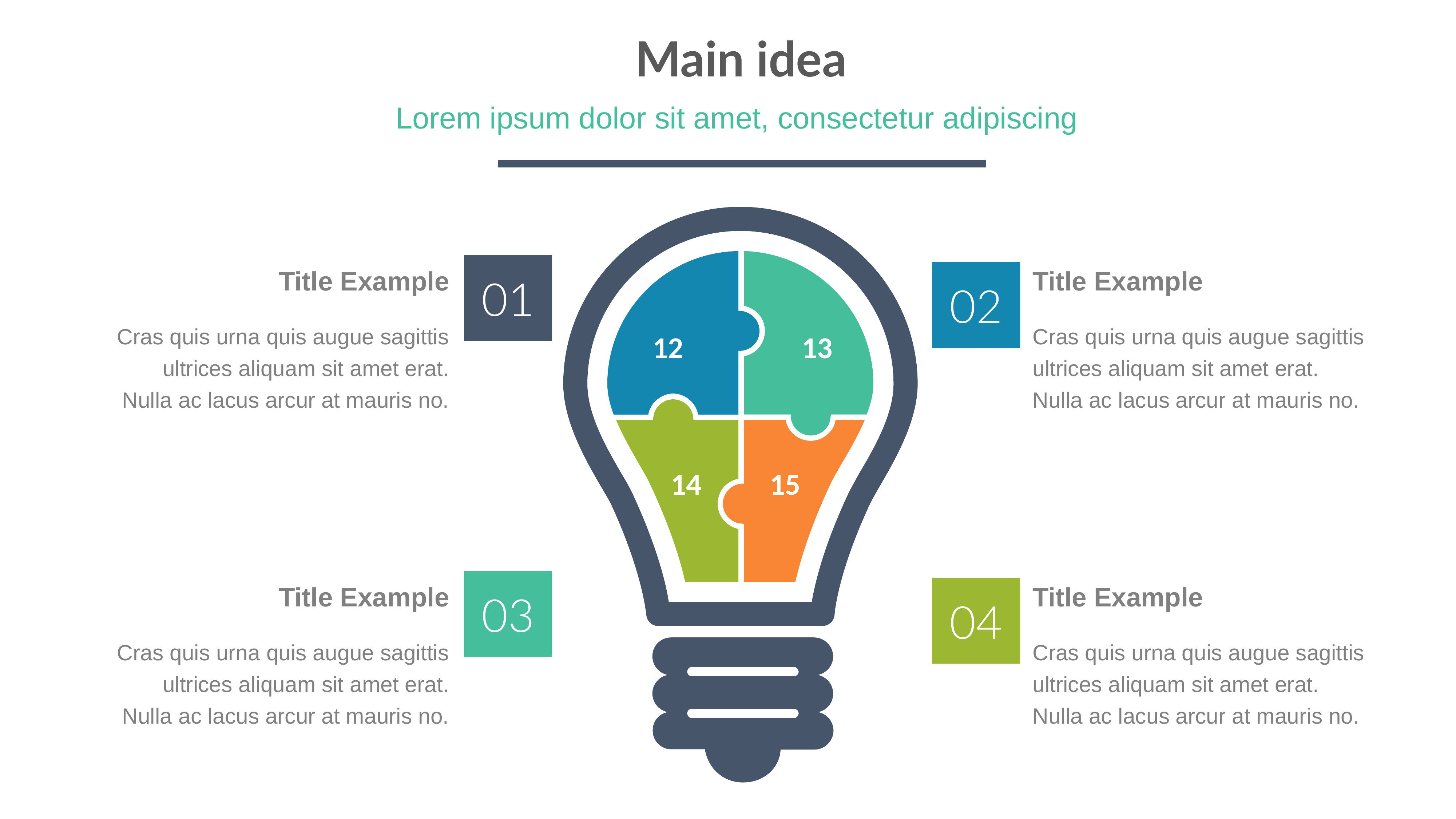

Main idea
Lorem ipsum dolor sit amet, consectetur adipiscing

15
14

13
12
01
Title Example
Title Example
02
Cras quis urna quis augue sagittis ultrices aliquam sit amet erat. Nulla ac lacus arcur at mauris no.
Cras quis urna quis augue sagittis ultrices aliquam sit amet erat. Nulla ac lacus arcur at mauris no.
03
Title Example
Title Example
04
Cras quis urna quis augue sagittis ultrices aliquam sit amet erat. Nulla ac lacus arcur at mauris no.
Cras quis urna quis augue sagittis ultrices aliquam sit amet erat. Nulla ac lacus arcur at mauris no.